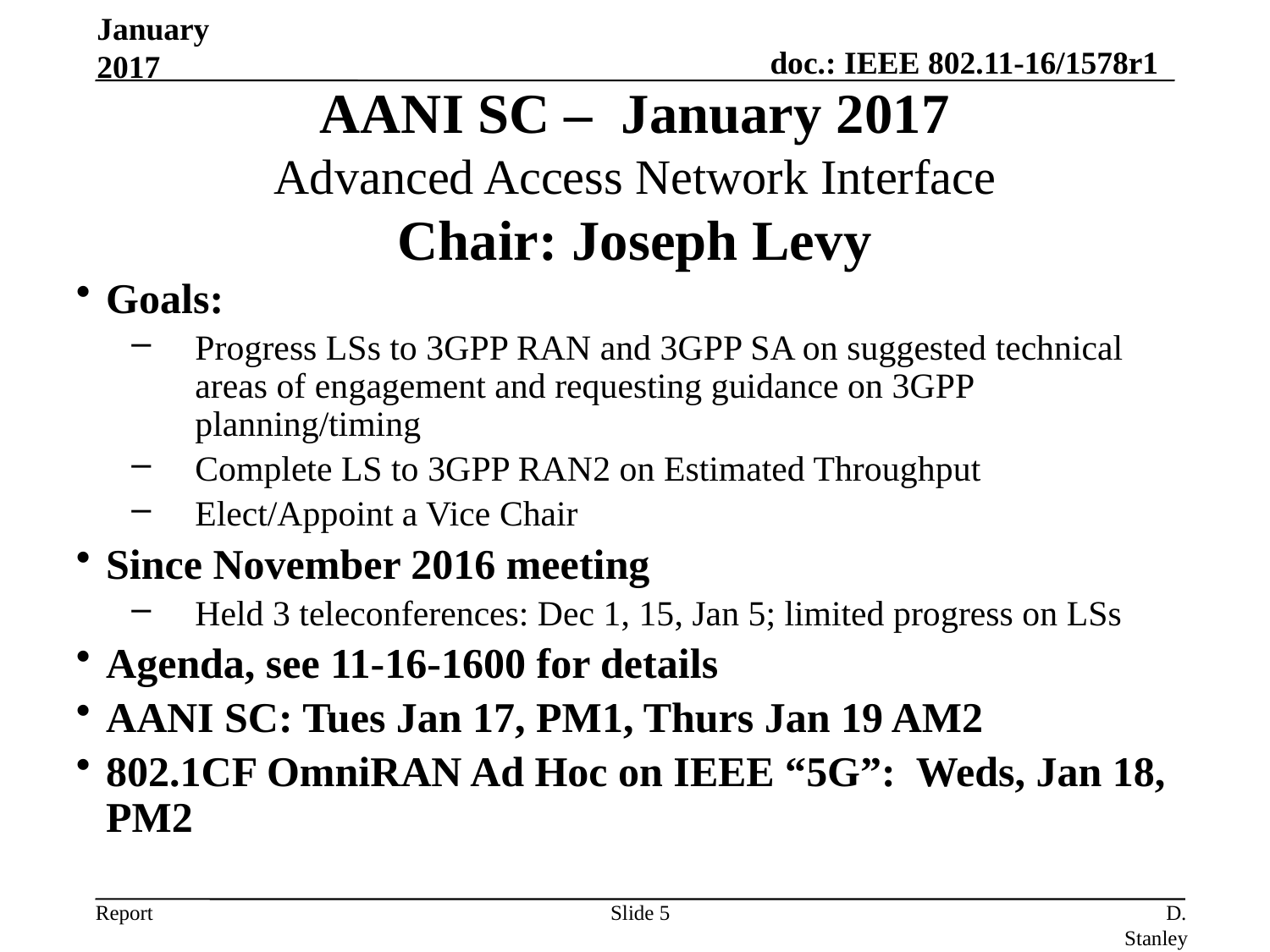

January 2017

AANI SC –  January 2017
Advanced Access Network Interface
Chair: Joseph Levy
Goals:
Progress LSs to 3GPP RAN and 3GPP SA on suggested technical areas of engagement and requesting guidance on 3GPP planning/timing
Complete LS to 3GPP RAN2 on Estimated Throughput
Elect/Appoint a Vice Chair
Since November 2016 meeting
Held 3 teleconferences: Dec 1, 15, Jan 5; limited progress on LSs
Agenda, see 11-16-1600 for details
AANI SC: Tues Jan 17, PM1, Thurs Jan 19 AM2
802.1CF OmniRAN Ad Hoc on IEEE “5G”:  Weds, Jan 18, PM2

Slide 5
D. Stanley, HP Enterprise